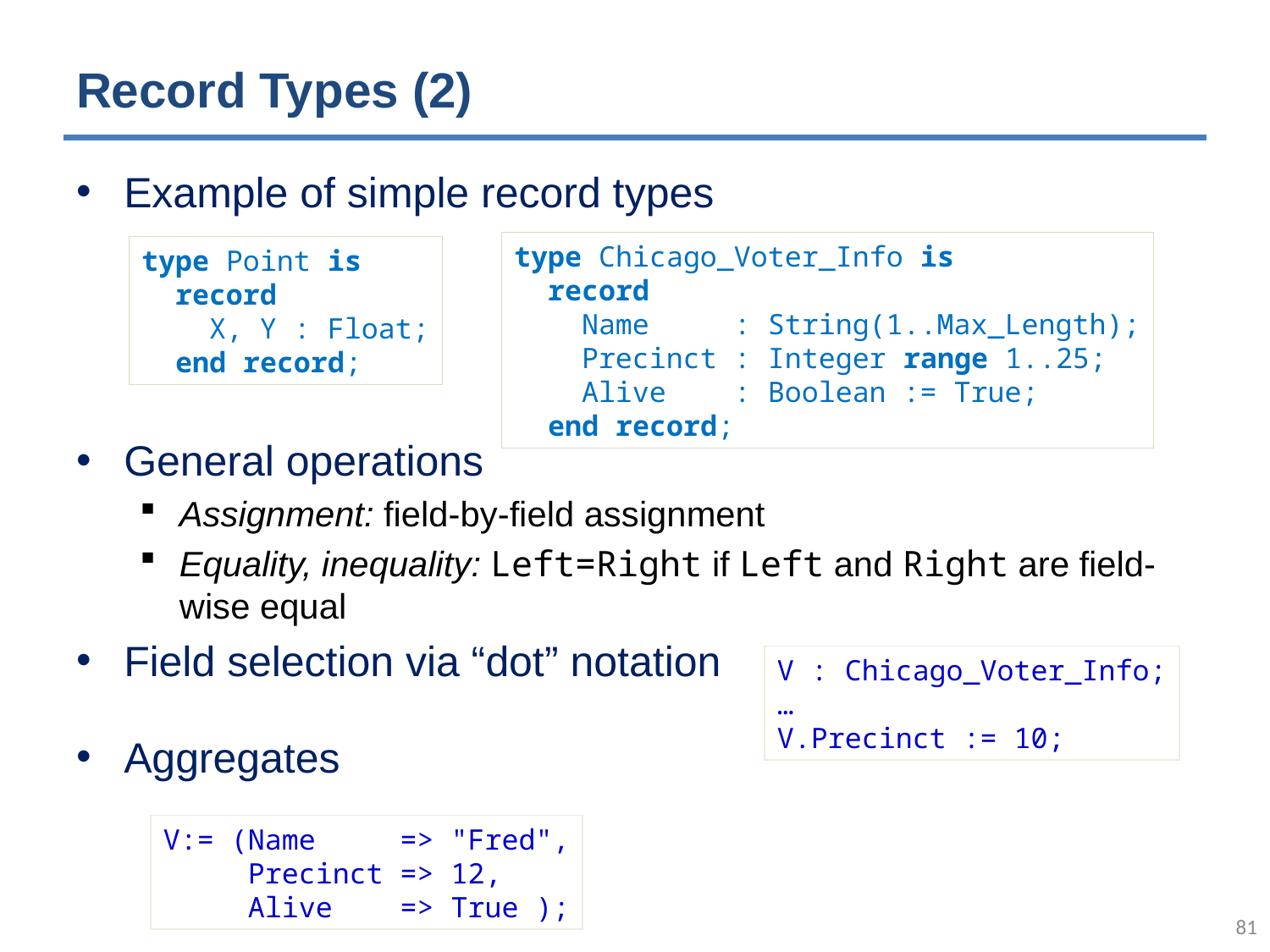

# Record Types (2)
Example of simple record types

General operations
Assignment: field-by-field assignment
Equality, inequality: Left=Right if Left and Right are field-wise equal
Field selection via “dot” notation

Aggregates

type Chicago_Voter_Info is
  record
    Name     : String(1..Max_Length);
    Precinct : Integer range 1..25;
    Alive    : Boolean := True;
  end record;
type Point is
  record
    X, Y : Float;
  end record;

V : Chicago_Voter_Info;
…
V.Precinct := 10;
V:= (Name     => "Fred",
     Precinct => 12,
     Alive    => True );
81